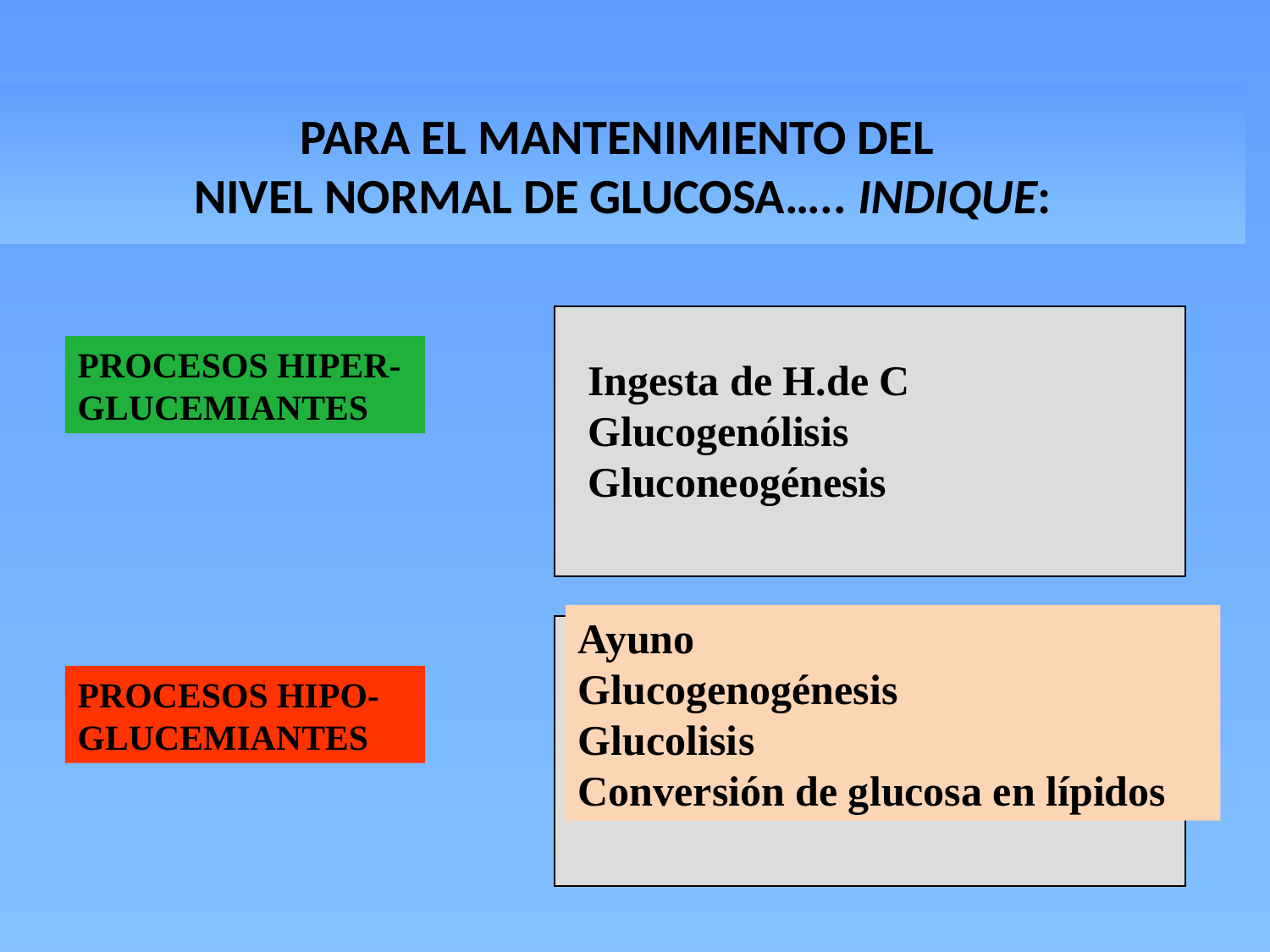

# PARA EL MANTENIMIENTO DEL NIVEL NORMAL DE GLUCOSA….. INDIQUE:

PROCESOS HIPER- GLUCEMIANTES
Ingesta de H.de C Glucogenólisis
Gluconeogénesis
Ayuno
Glucogenogénesis
Glucolisis
Conversión de glucosa en lípidos

PROCESOS HIPO- GLUCEMIANTES